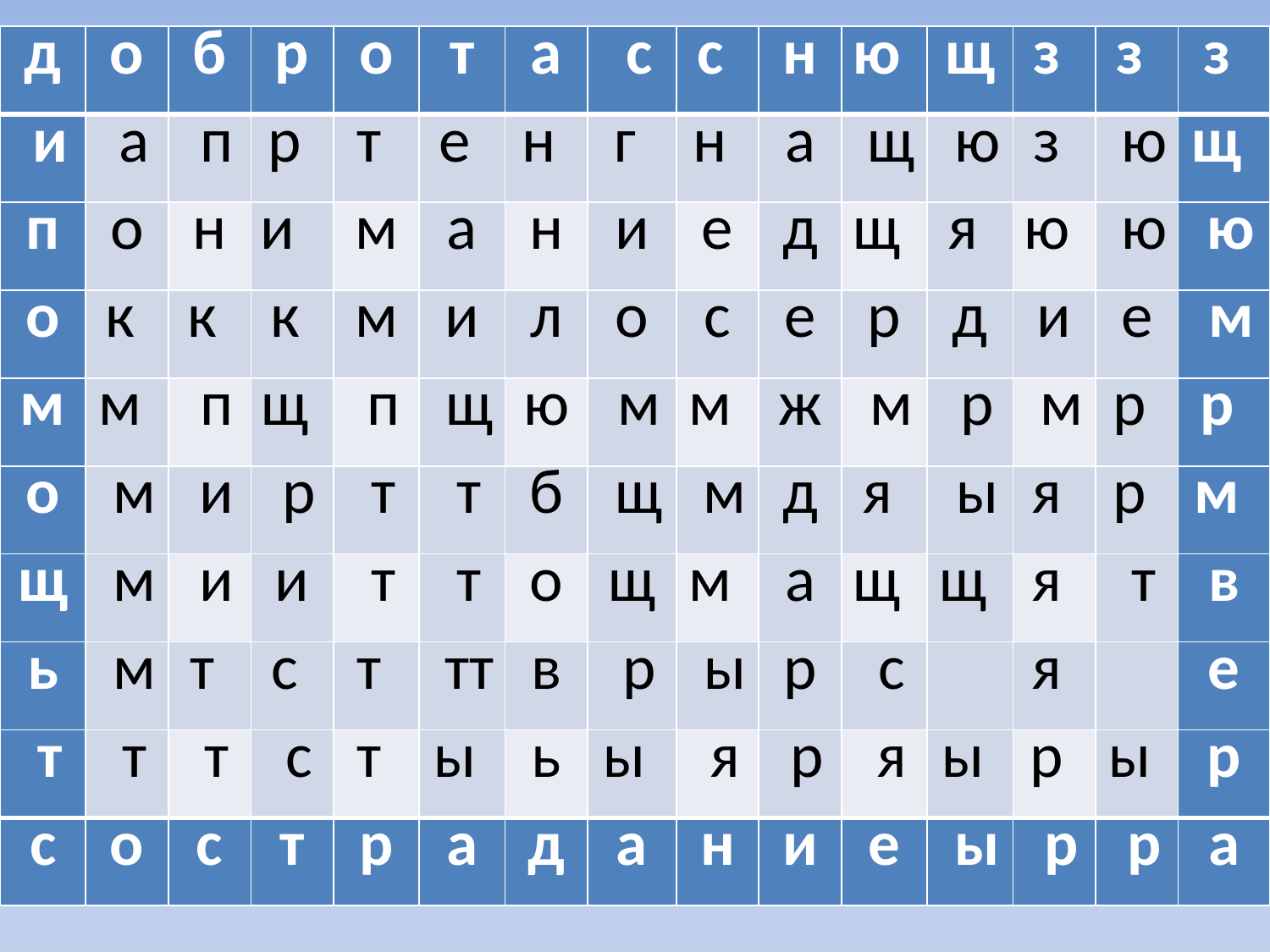

| д | о | б | р | о | т | а | с | с | н | ю | щ | з | з | з |
| --- | --- | --- | --- | --- | --- | --- | --- | --- | --- | --- | --- | --- | --- | --- |
| и | а | п | р | т | е | н | г | н | а | щ | ю | з | ю | щ |
| п | о | н | и | м | а | н | и | е | д | щ | я | ю | ю | ю |
| о | к | к | к | м | и | л | о | с | е | р | д | и | е | м |
| м | м | п | щ | п | щ | ю | м | м | ж | м | р | м | р | р |
| о | м | и | р | т | т | б | щ | м | д | я | ы | я | р | м |
| щ | м | и | и | т | т | о | щ | м | а | щ | щ | я | т | в |
| ь | м | т | с | т | тт | в | р | ы | р | с |  | я |  | е |
| т | т | т | с | т | ы | ь | ы | я | р | я | ы | р | ы | р |
| с | о | с | т | р | а | д | а | н | и | е | ы | р | р | а |
#